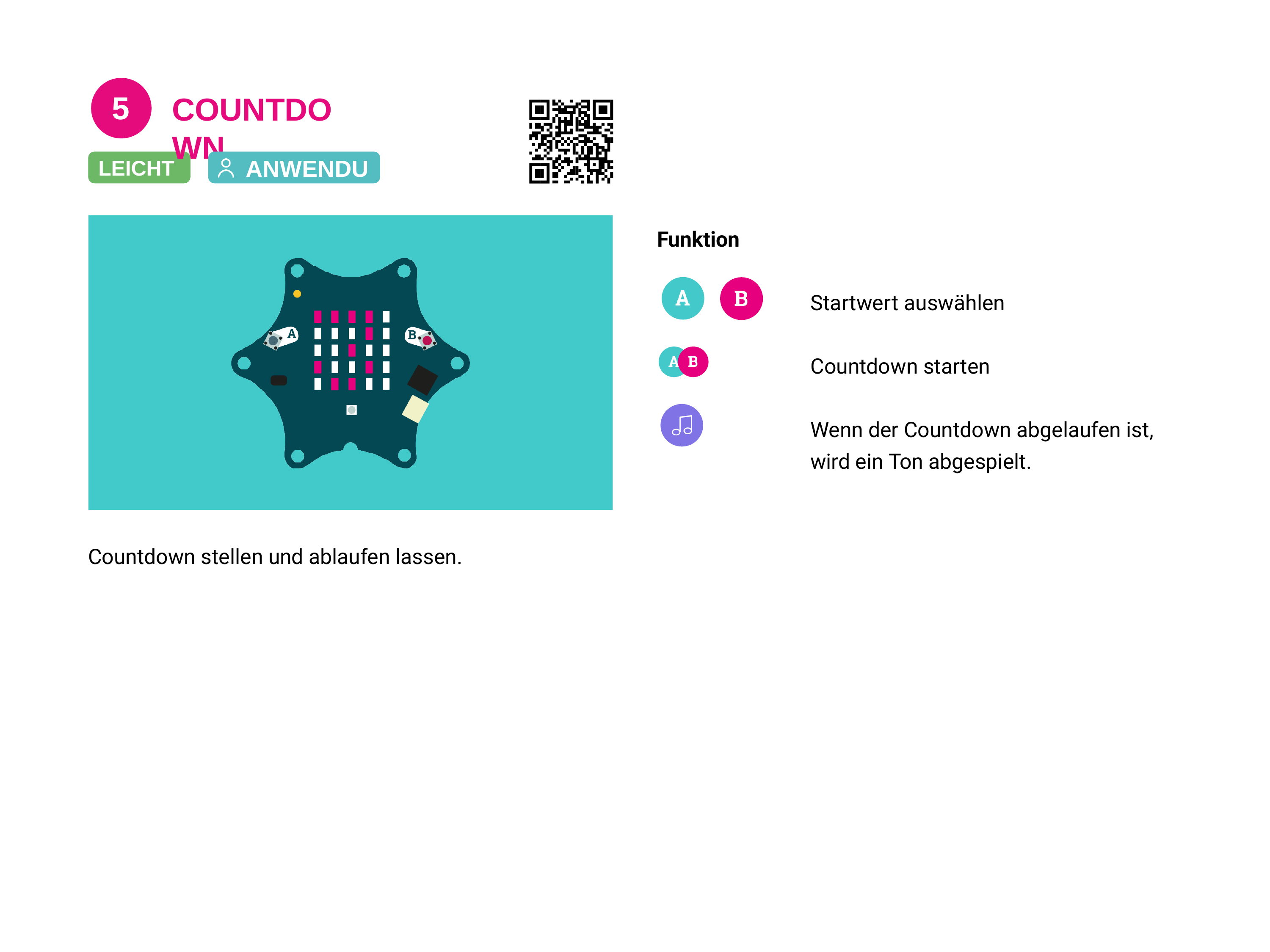

5
# COUNTDOWN

ANWENDUNG
LEICHT

Funktion

Startwert auswählen

Countdown starten

Wenn der Countdown abgelaufen ist,
wird ein Ton abgespielt.

Countdown stellen und ablaufen lassen.